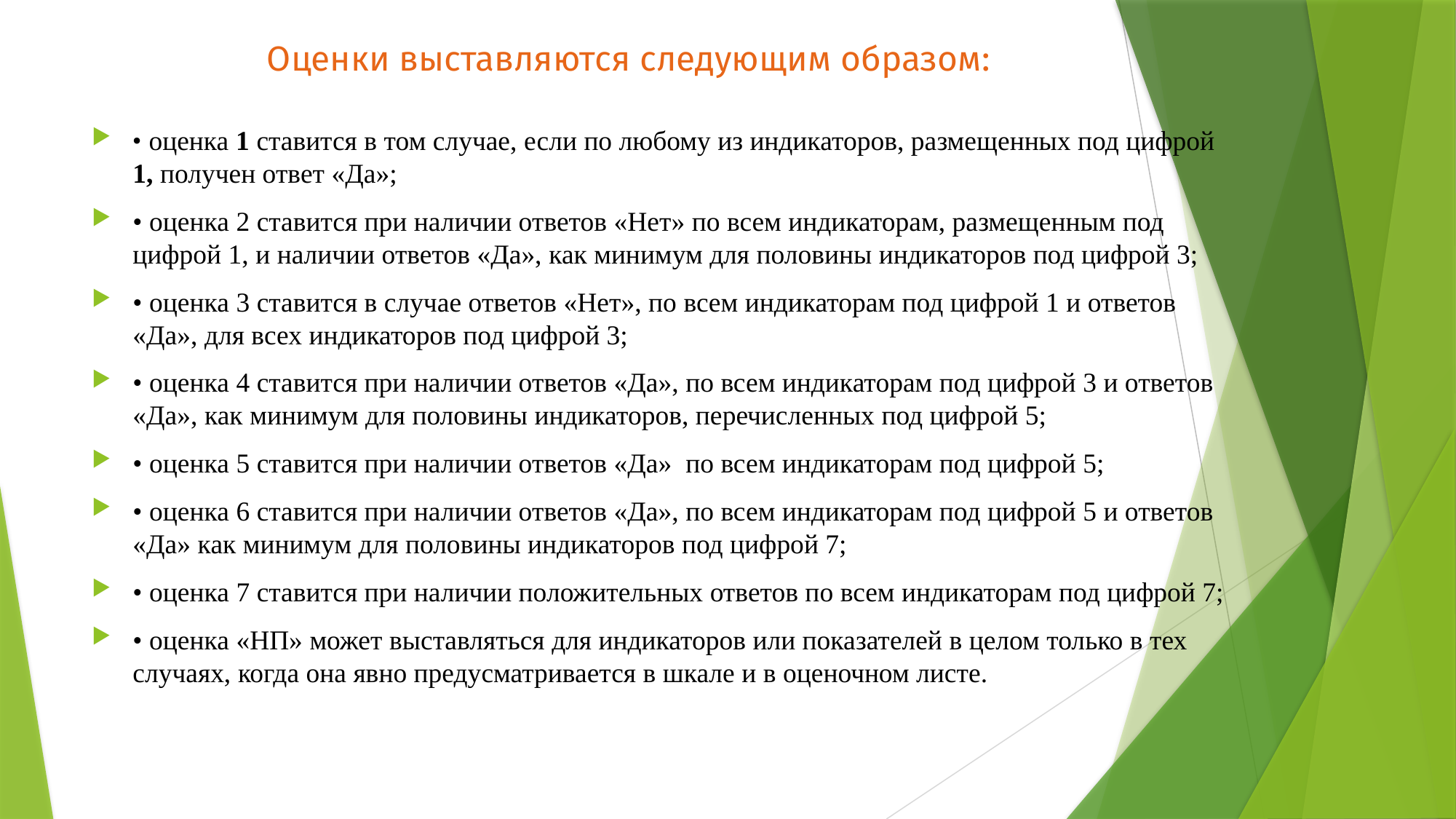

# Оценки выставляются следующим образом:
• оценка 1 ставится в том случае, если по любому из индикаторов, размещенных под цифрой 1, получен ответ «Да»;
• оценка 2 ставится при наличии ответов «Нет» по всем индикаторам, размещенным под цифрой 1, и наличии ответов «Да», как минимум для половины индикаторов под цифрой 3;
• оценка 3 ставится в случае ответов «Нет», по всем индикаторам под цифрой 1 и ответов «Да», для всех индикаторов под цифрой 3;
• оценка 4 ставится при наличии ответов «Да», по всем индикаторам под цифрой 3 и ответов «Да», как минимум для половины индикаторов, перечисленных под цифрой 5;
• оценка 5 ставится при наличии ответов «Да»  по всем индикаторам под цифрой 5;
• оценка 6 ставится при наличии ответов «Да», по всем индикаторам под цифрой 5 и ответов «Да» как минимум для половины индикаторов под цифрой 7;
• оценка 7 ставится при наличии положительных ответов по всем индикаторам под цифрой 7;
• оценка «НП» может выставляться для индикаторов или показателей в целом только в тех случаях, когда она явно предусматривается в шкале и в оценочном листе.